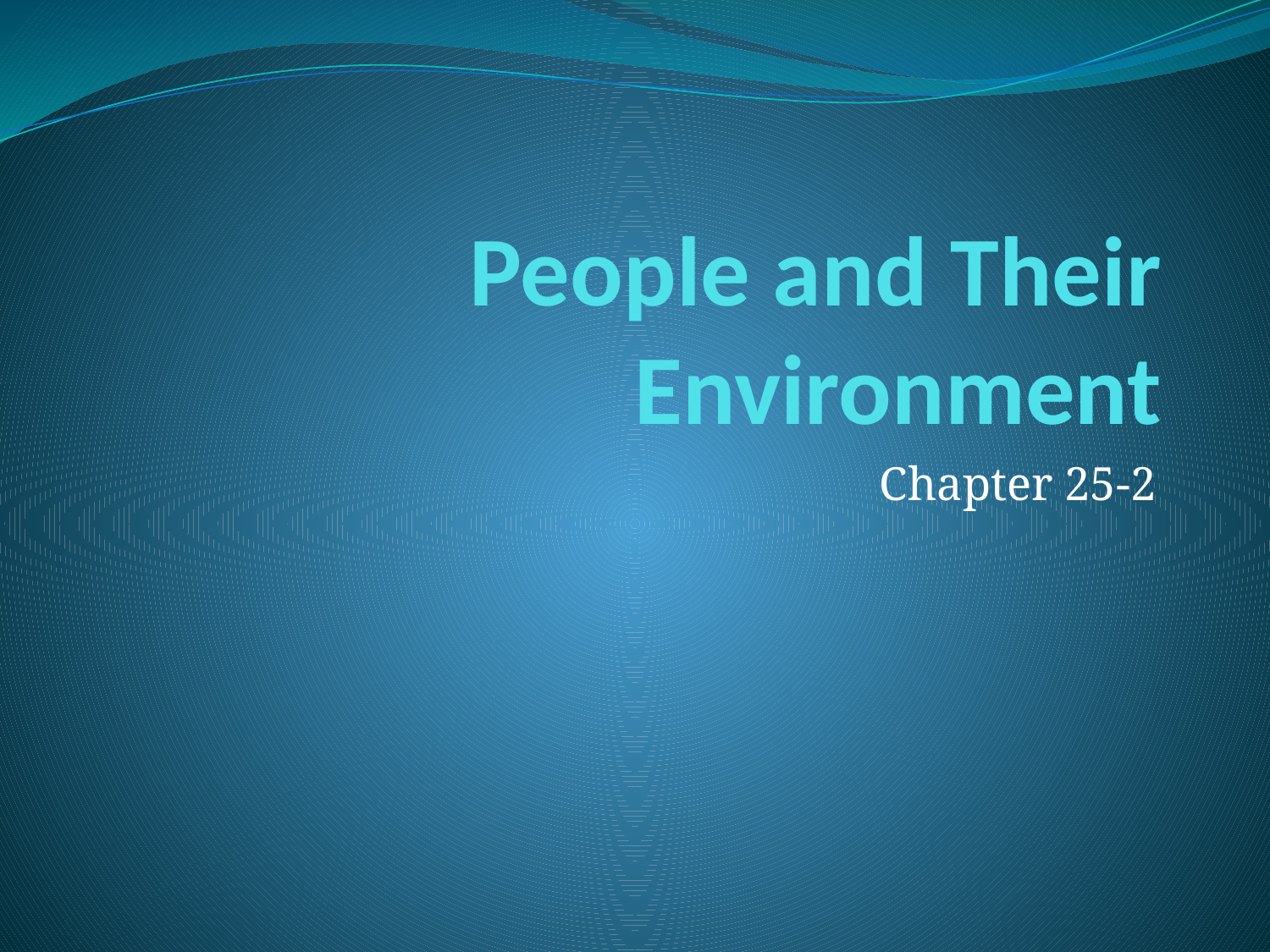

# People and Their Environment
Chapter 25-2